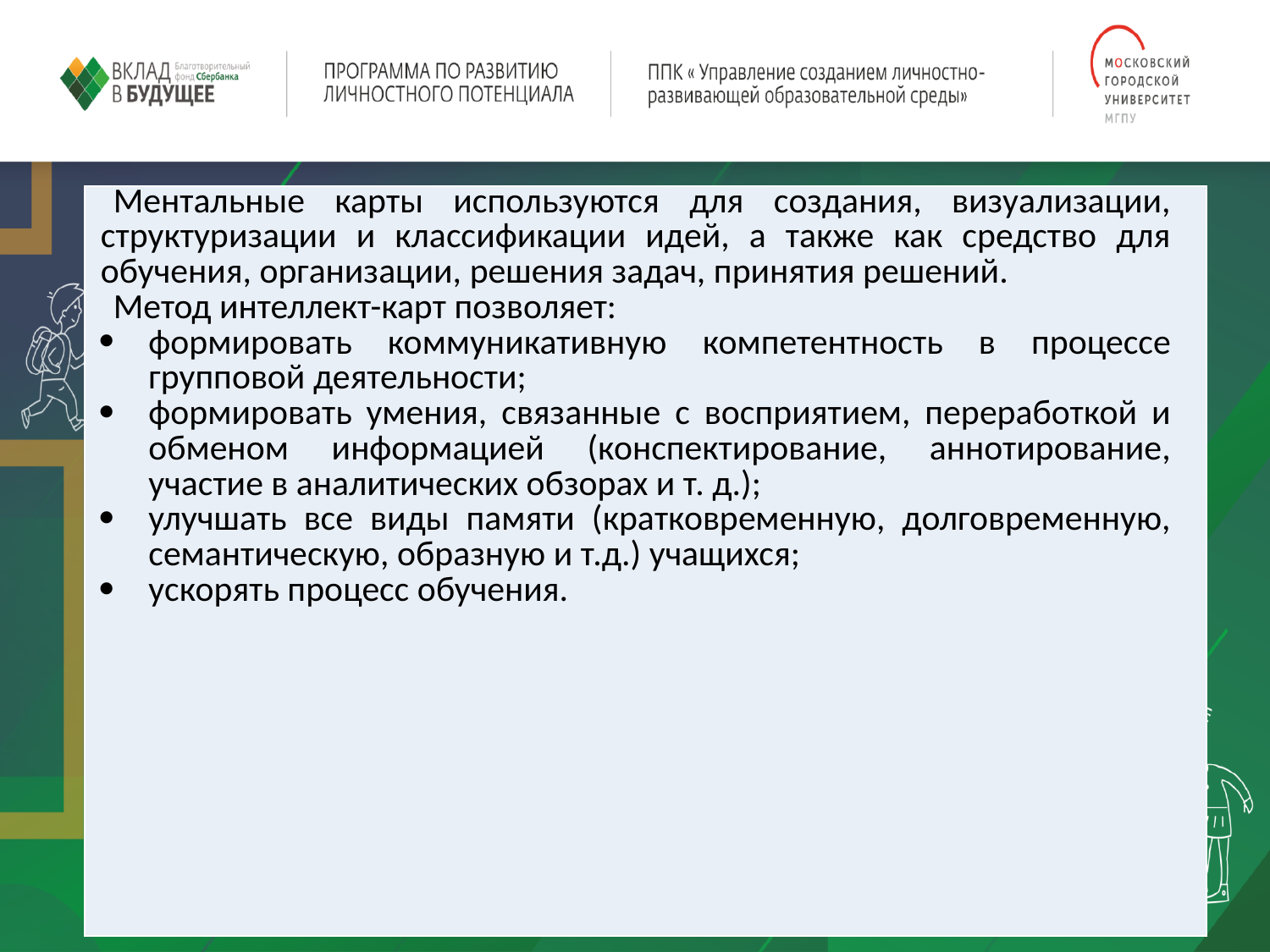

| Ментальные карты используются для создания, визуализации, структуризации и классификации идей, а также как средство для обучения, организации, решения задач, принятия решений. Метод интеллект-карт позволяет: формировать коммуникативную компетентность в процессе групповой деятельности; формировать умения, связанные с восприятием, переработкой и обменом информацией (конспектирование, аннотирование, участие в аналитических обзорах и т. д.); улучшать все виды памяти (кратковременную, долговременную, семантическую, образную и т.д.) учащихся; ускорять процесс обучения. |
| --- |